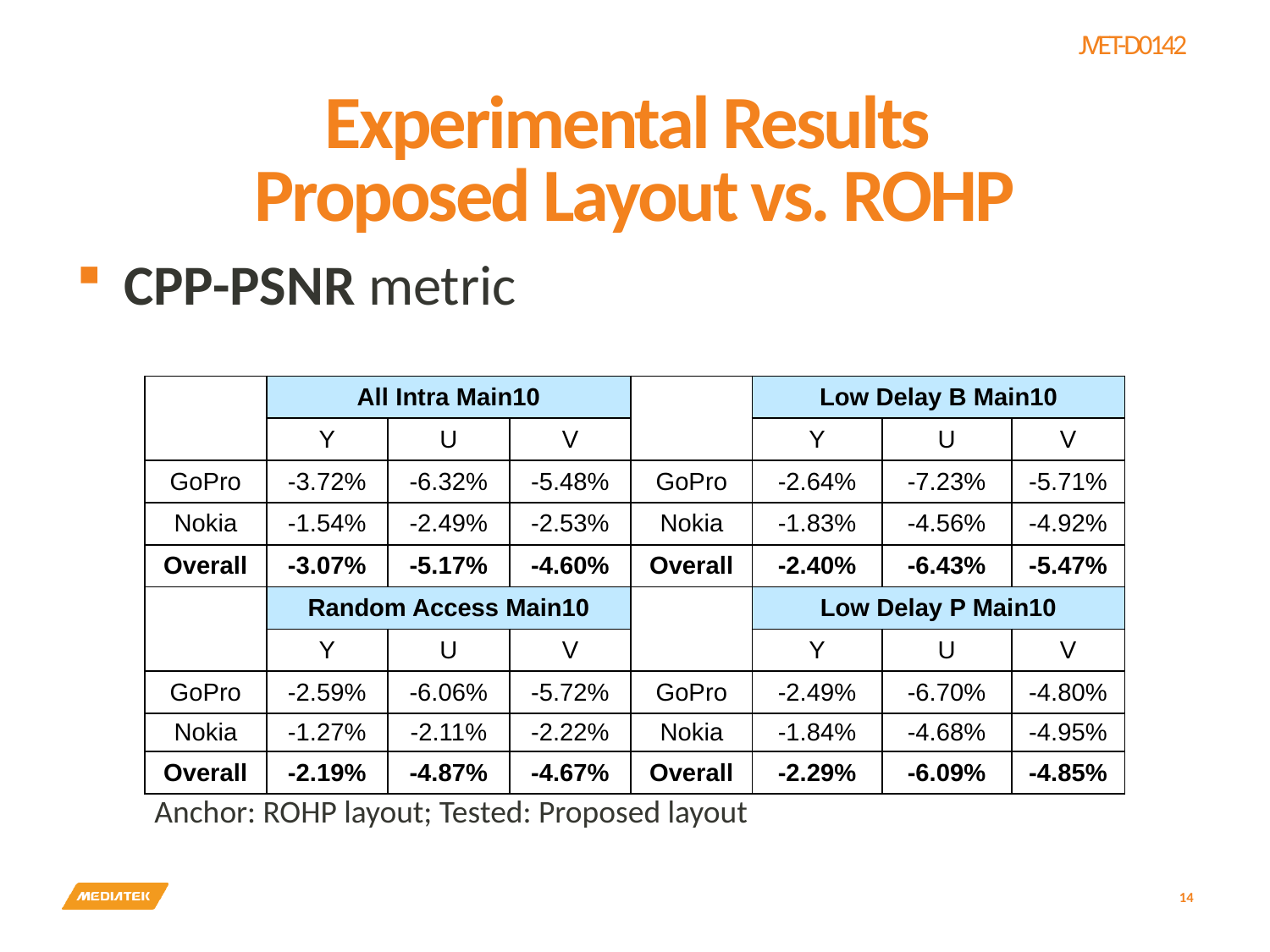

# Experimental Results Proposed Layout vs. ROHP
CPP-PSNR metric

|  | All Intra Main10 |  |  |  | Low Delay B Main10 |  |  |
| --- | --- | --- | --- | --- | --- | --- | --- |
|  | Y | U | V |  | Y | U | V |
| GoPro | -3.72% | -6.32% | -5.48% | GoPro | -2.64% | -7.23% | -5.71% |
| Nokia | -1.54% | -2.49% | -2.53% | Nokia | -1.83% | -4.56% | -4.92% |
| Overall | -3.07% | -5.17% | -4.60% | Overall | -2.40% | -6.43% | -5.47% |
|  | Random Access Main10 |  |  |  | Low Delay P Main10 |  |  |
|  | Y | U | V |  | Y | U | V |
| GoPro | -2.59% | -6.06% | -5.72% | GoPro | -2.49% | -6.70% | -4.80% |
| Nokia | -1.27% | -2.11% | -2.22% | Nokia | -1.84% | -4.68% | -4.95% |
| Overall | -2.19% | -4.87% | -4.67% | Overall | -2.29% | -6.09% | -4.85% |
| Anchor: ROHP layout; Tested: Proposed layout |  |  |  |  |  |  |  |
14